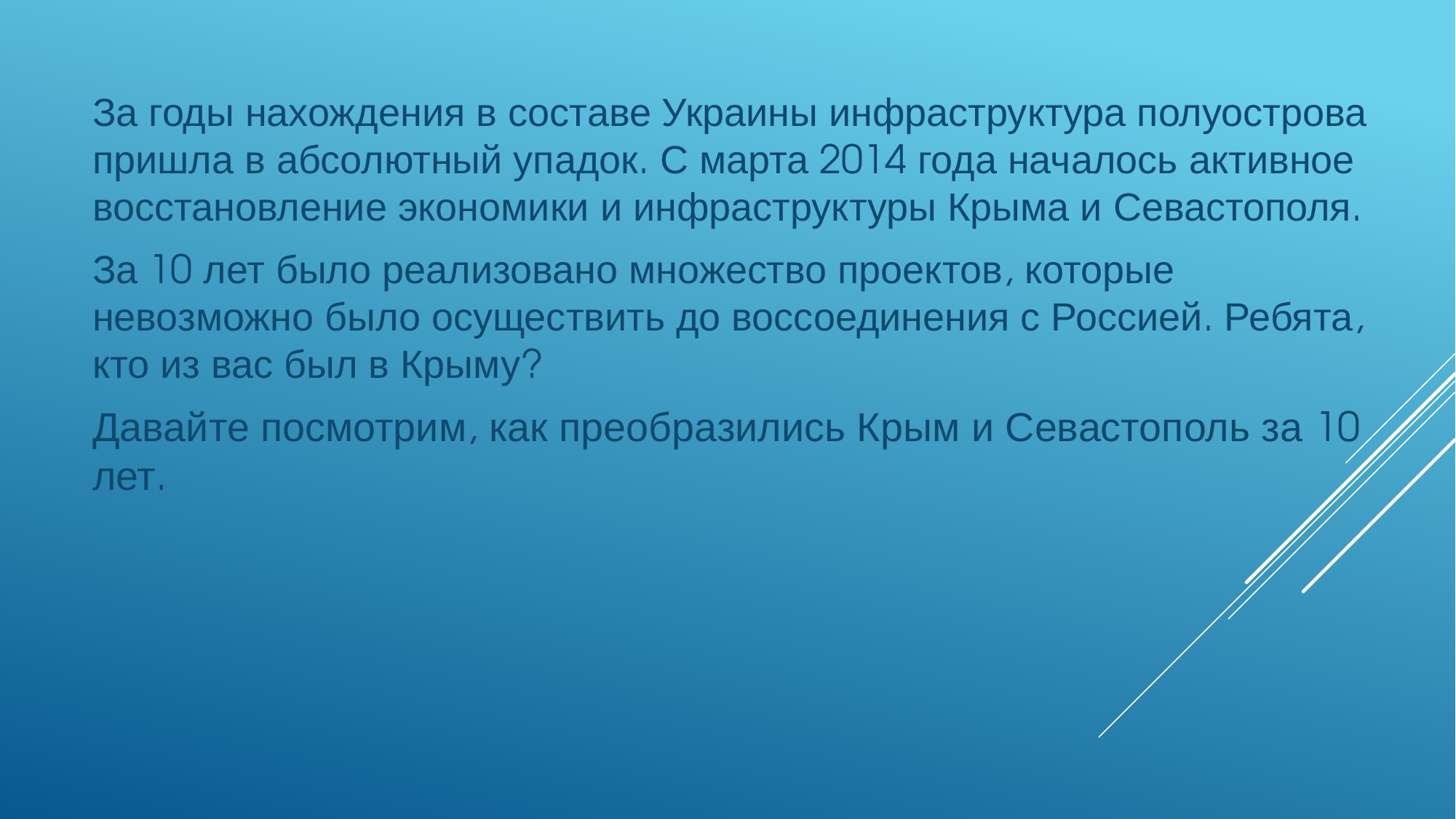

За годы нахождения в составе Украины инфраструктура полуострова пришла в абсолютный упадок. С марта 2014 года началось активное восстановление экономики и инфраструктуры Крыма и Севастополя.
За 10 лет было реализовано множество проектов, которые невозможно было осуществить до воссоединения с Россией. Ребята, кто из вас был в Крыму?
Давайте посмотрим, как преобразились Крым и Севастополь за 10 лет.